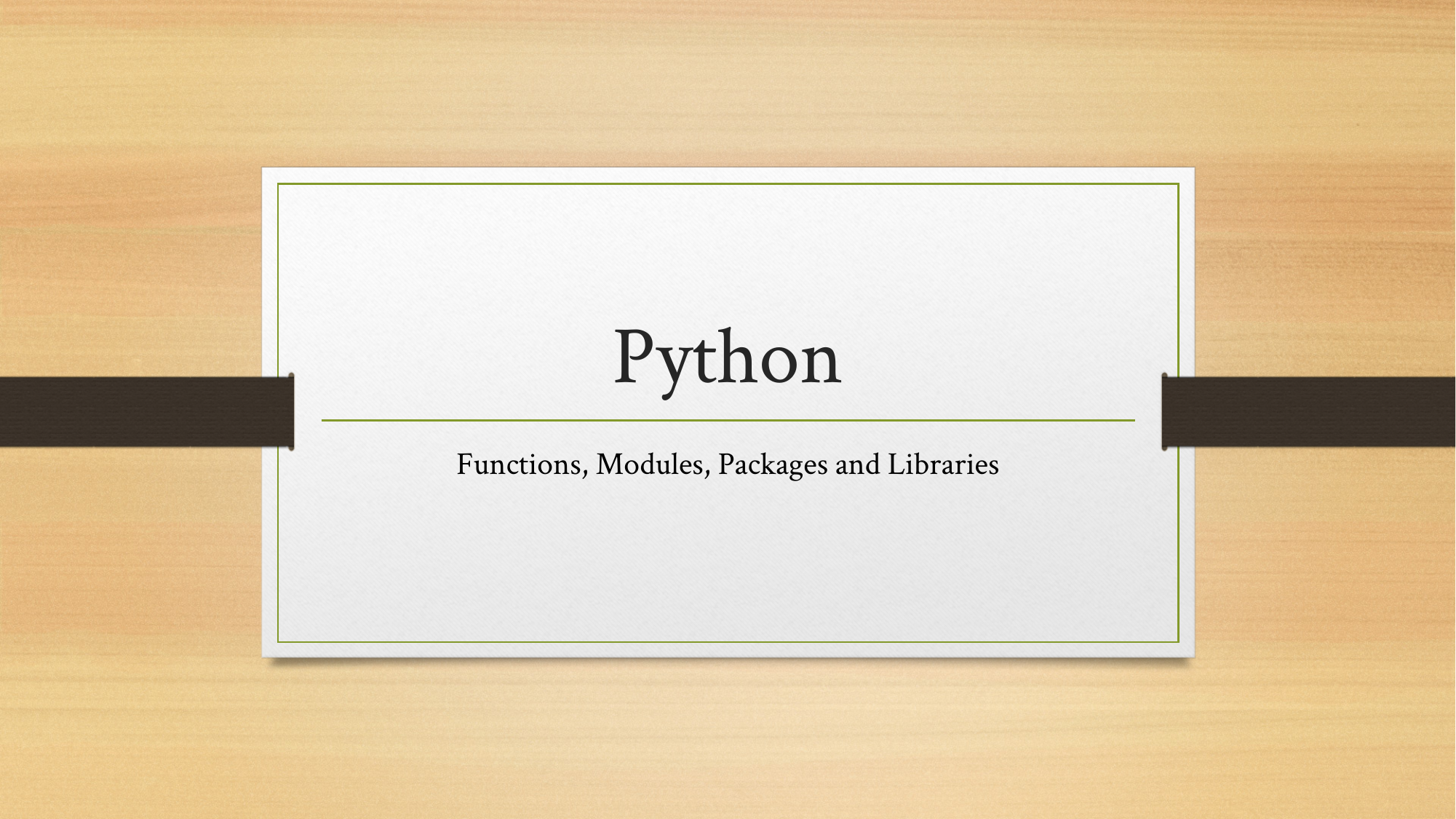

# Python
Functions, Modules, Packages and Libraries